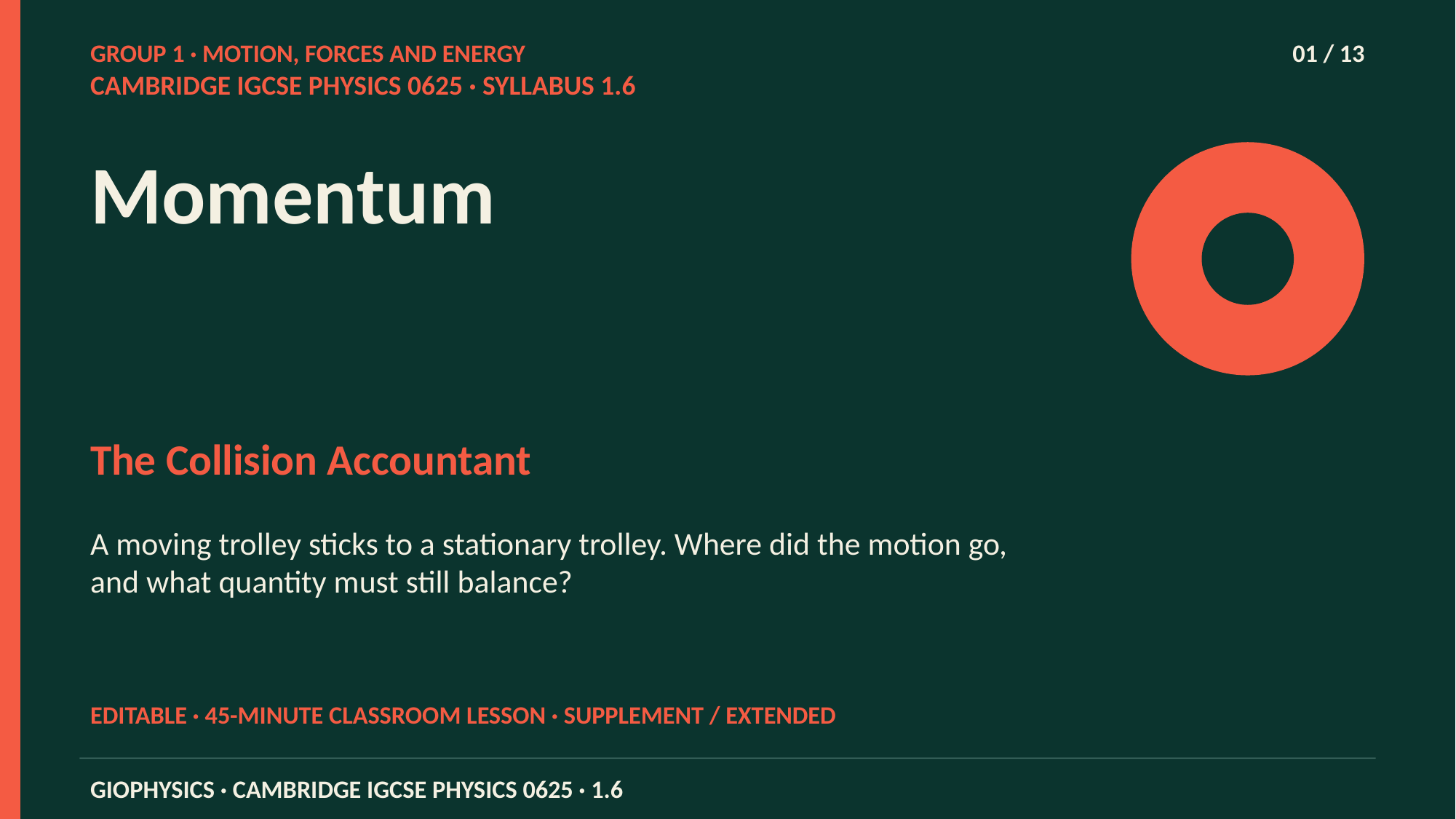

GROUP 1 · MOTION, FORCES AND ENERGY
01 / 13
CAMBRIDGE IGCSE PHYSICS 0625 · SYLLABUS 1.6
Momentum

The Collision Accountant
A moving trolley sticks to a stationary trolley. Where did the motion go, and what quantity must still balance?
EDITABLE · 45-MINUTE CLASSROOM LESSON · SUPPLEMENT / EXTENDED

GIOPHYSICS · CAMBRIDGE IGCSE PHYSICS 0625 · 1.6